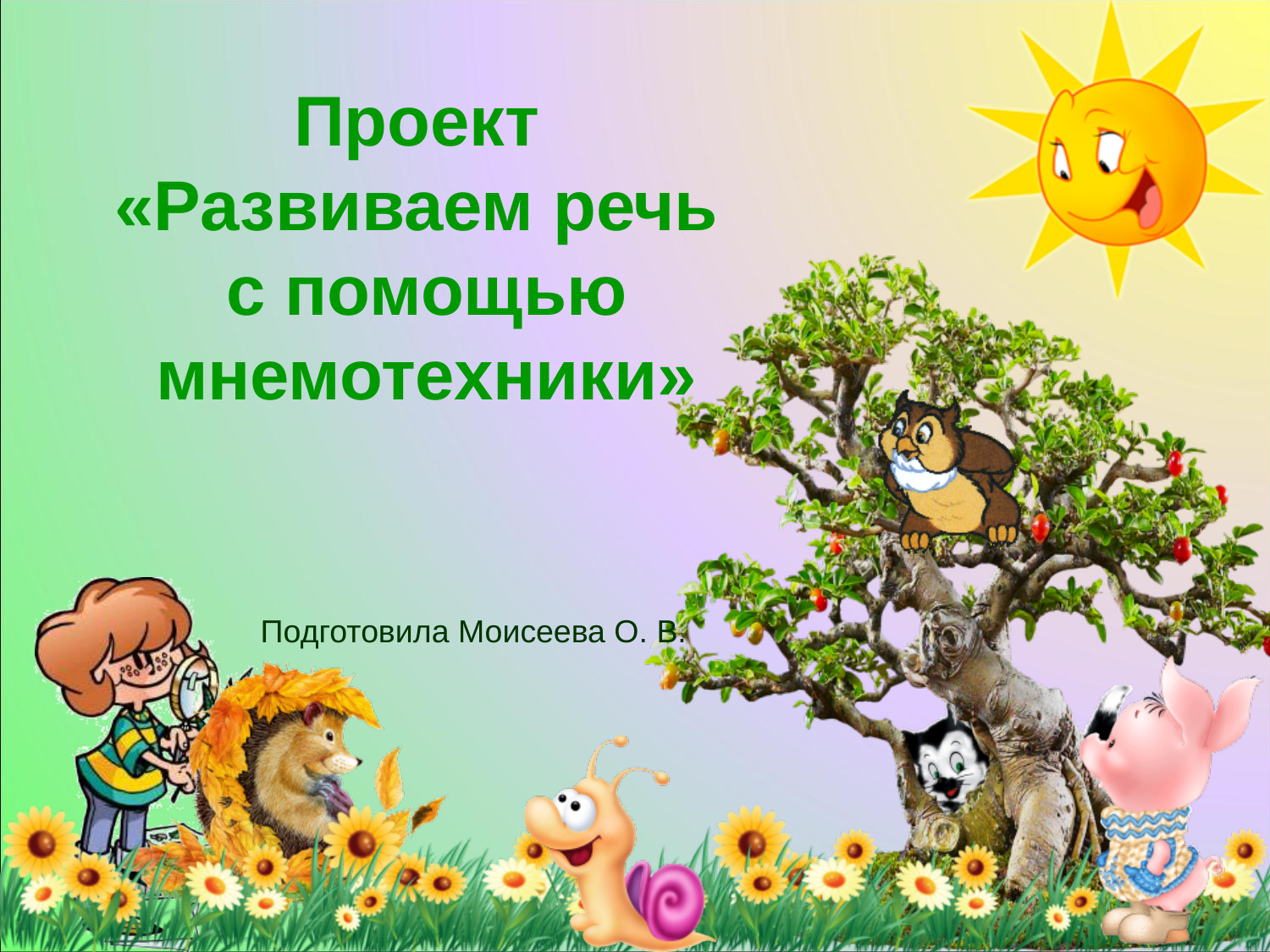

Проект
«Развиваем речь
с помощью мнемотехники»
Подготовила Моисеева О. В.